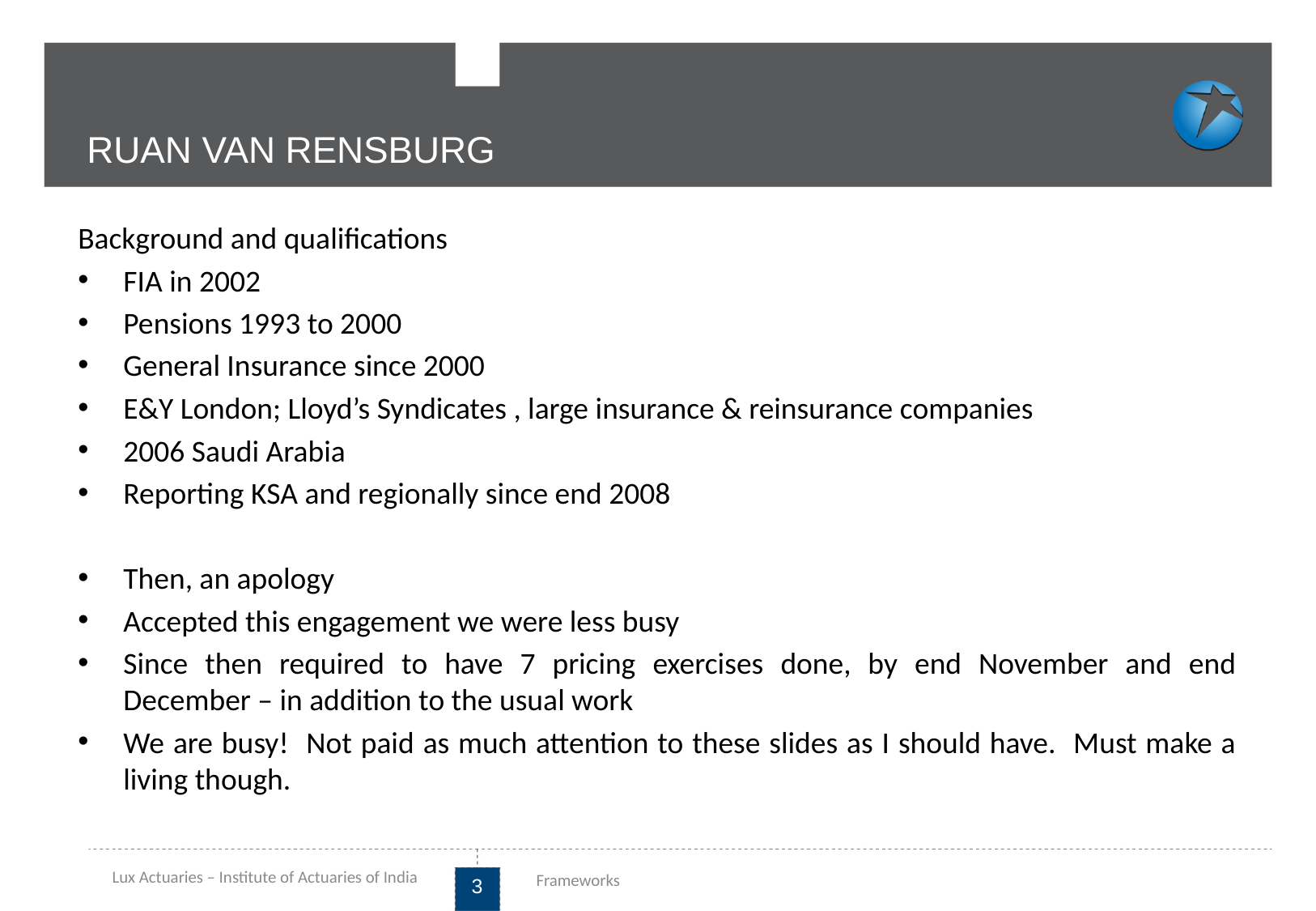

RUAN VAN RENSBURG
Background and qualifications
FIA in 2002
Pensions 1993 to 2000
General Insurance since 2000
E&Y London; Lloyd’s Syndicates , large insurance & reinsurance companies
2006 Saudi Arabia
Reporting KSA and regionally since end 2008

Then, an apology
Accepted this engagement we were less busy
Since then required to have 7 pricing exercises done, by end November and end December – in addition to the usual work
We are busy!  Not paid as much attention to these slides as I should have.  Must make a living though.

Lux Actuaries – Institute of Actuaries of India
Frameworks
3